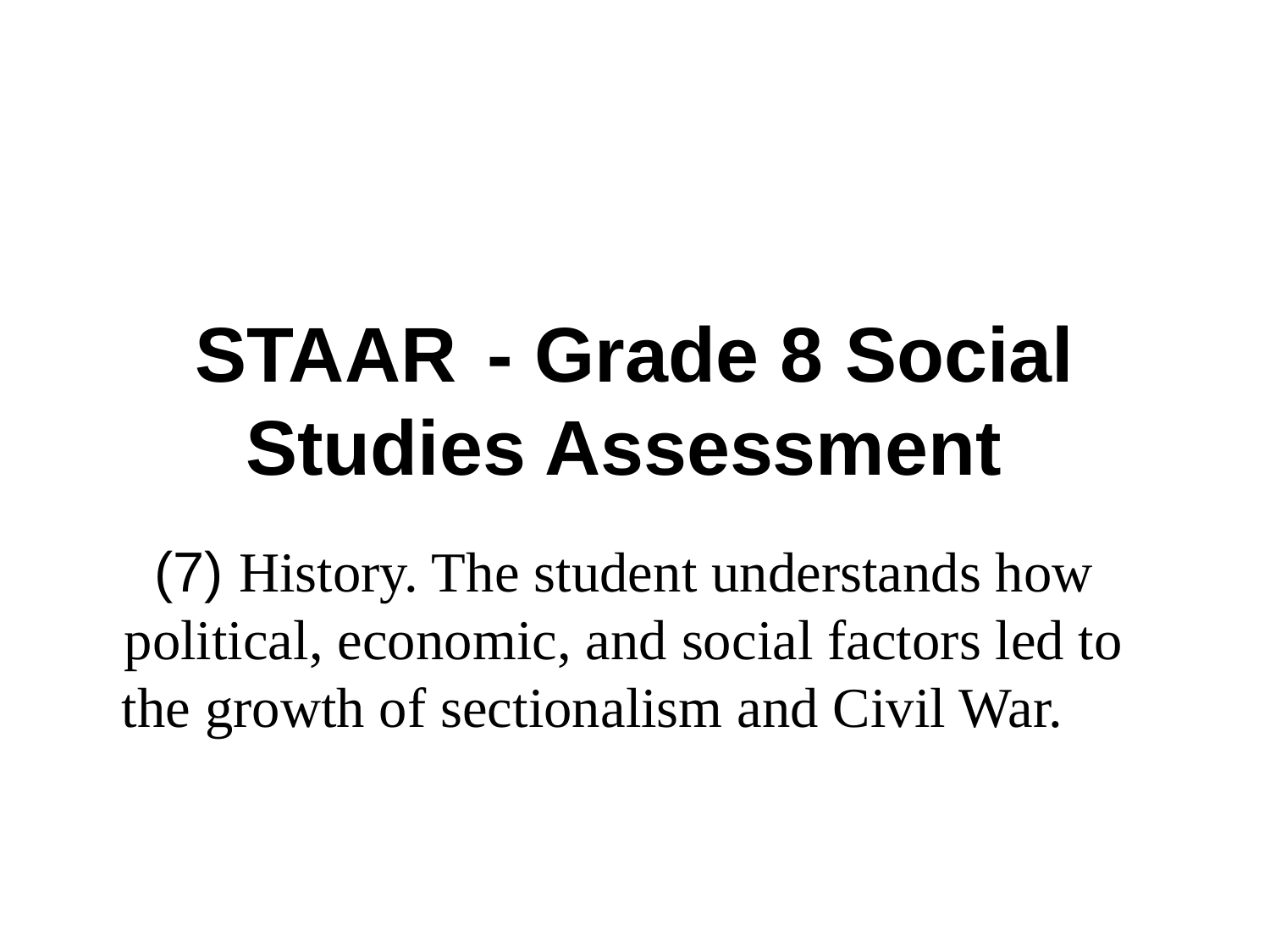

# STAAR  - Grade 8 Social Studies Assessment
(7) History. The student understands how political, economic, and social factors led to the growth of sectionalism and Civil War.